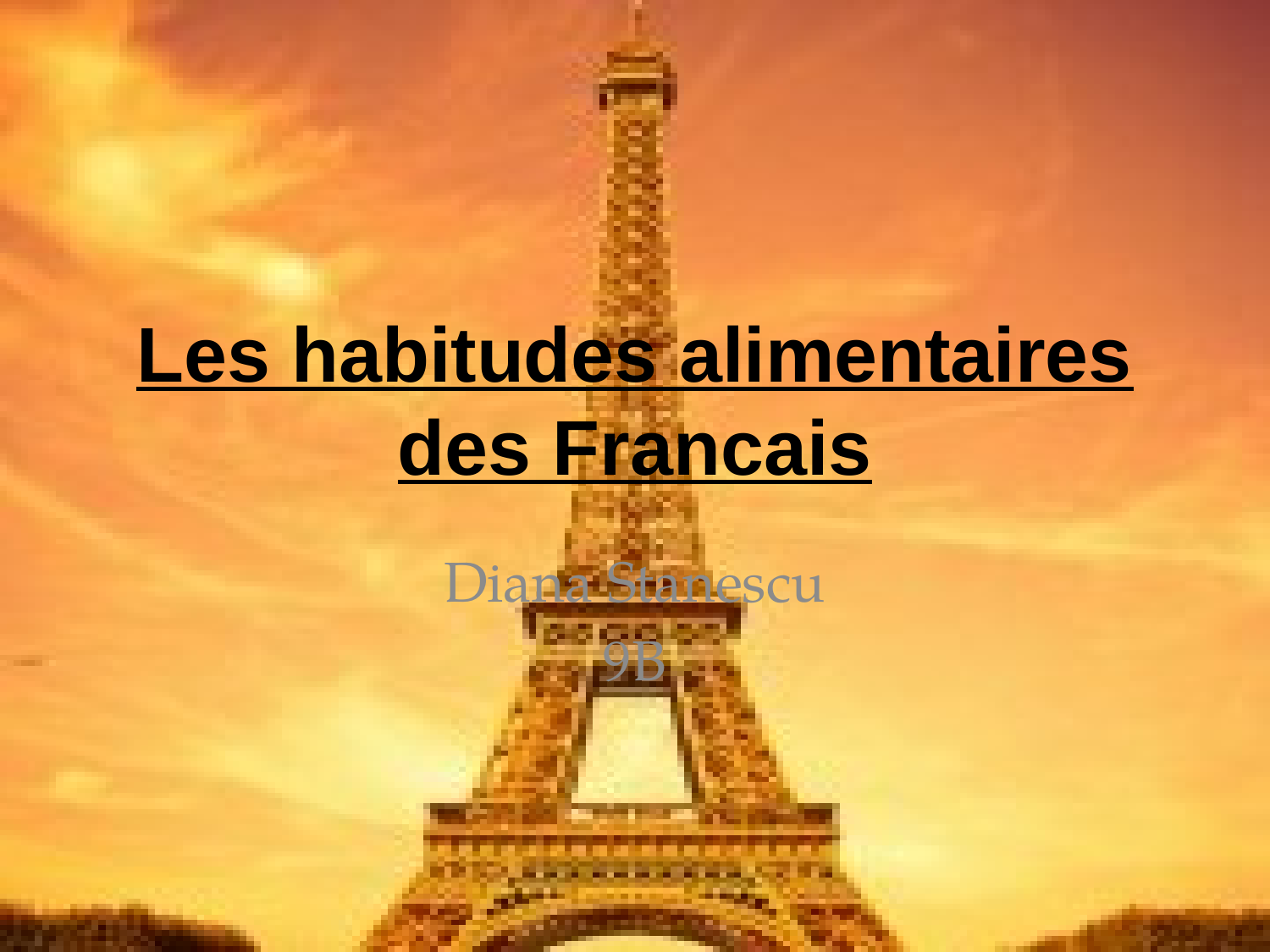

# Les habitudes alimentaires des Francais
Diana Stanescu
9B